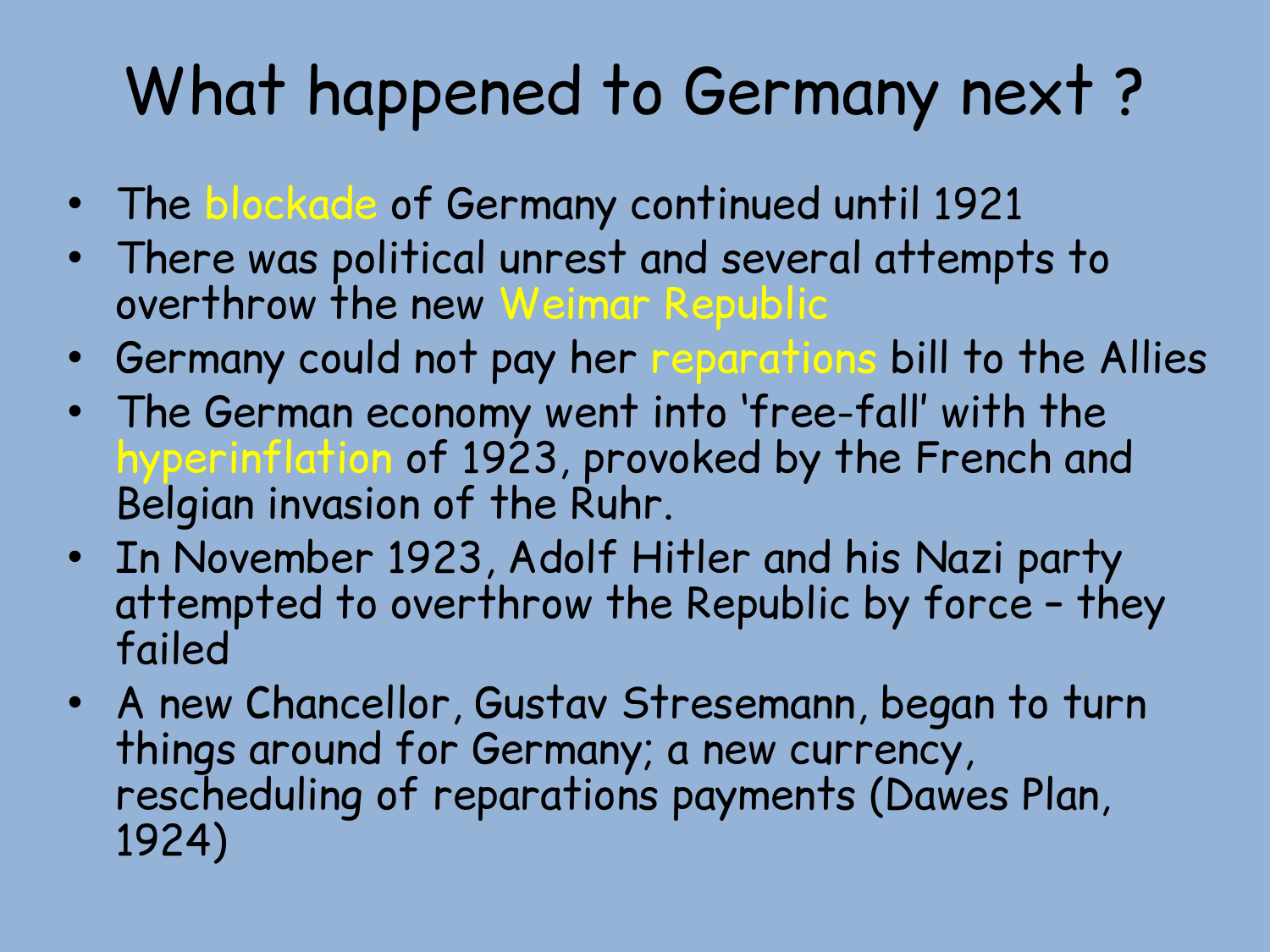

What happened to Germany next ?
The blockade of Germany continued until 1921
There was political unrest and several attempts to overthrow the new Weimar Republic
Germany could not pay her reparations bill to the Allies
The German economy went into ‘free-fall’ with the hyperinflation of 1923, provoked by the French and Belgian invasion of the Ruhr.
In November 1923, Adolf Hitler and his Nazi party attempted to overthrow the Republic by force – they failed
A new Chancellor, Gustav Stresemann, began to turn things around for Germany; a new currency, rescheduling of reparations payments (Dawes Plan, 1924)